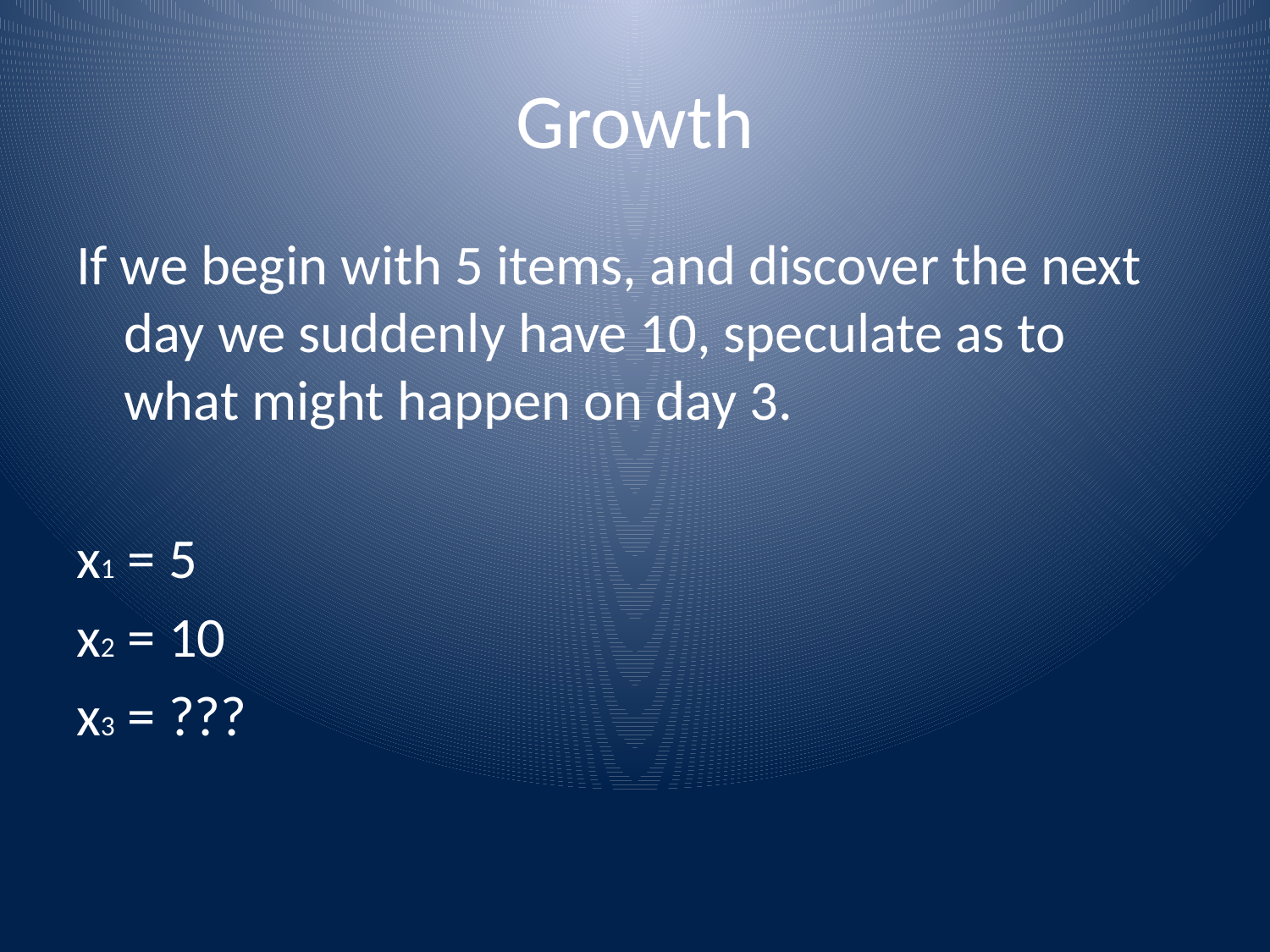

# Growth
If we begin with 5 items, and discover the next day we suddenly have 10, speculate as to what might happen on day 3.

x1 = 5
x2 = 10
x3 = ???